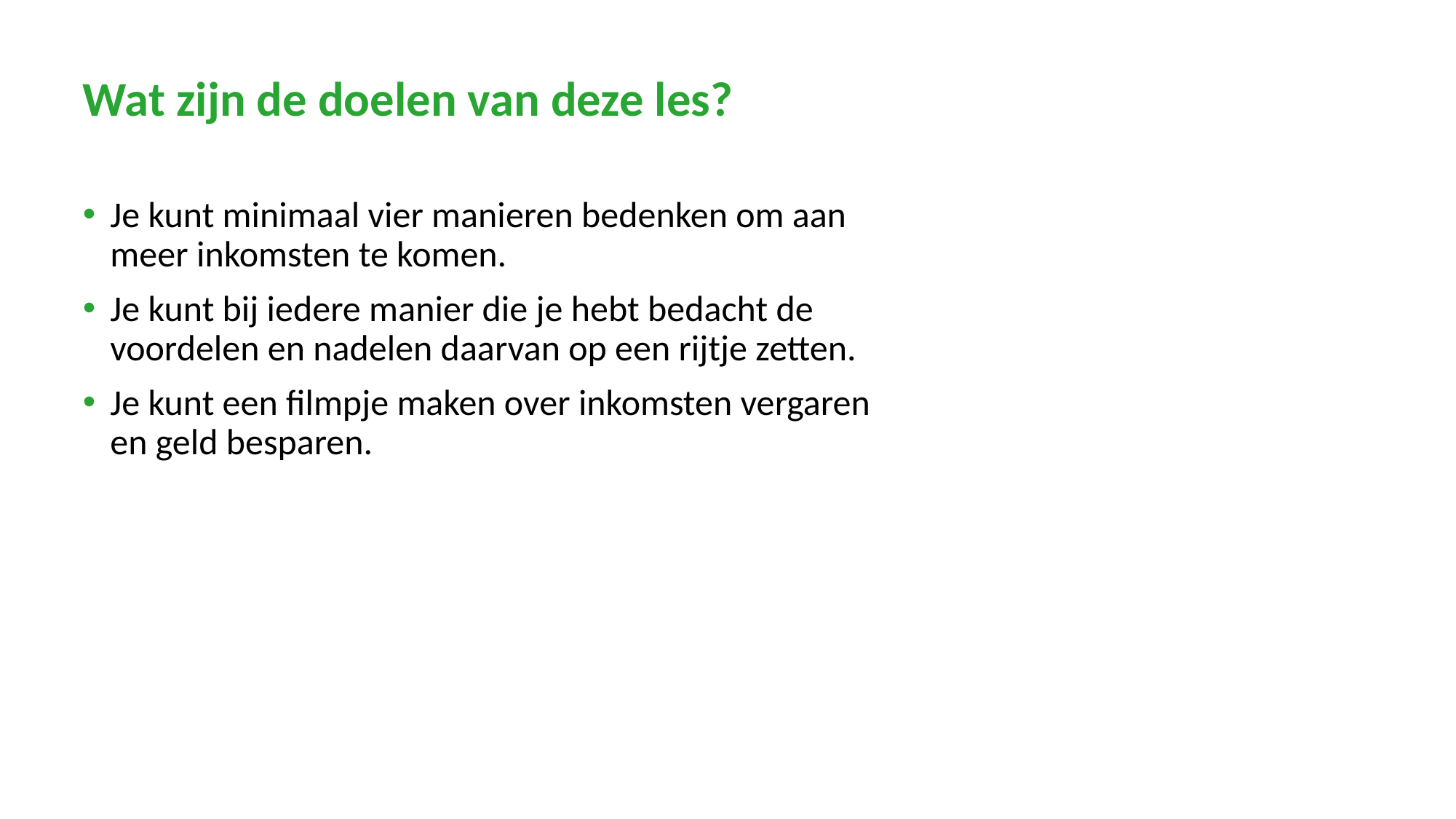

Wat zijn de doelen van deze les?

Je kunt minimaal vier manieren bedenken om aan meer inkomsten te komen.
Je kunt bij iedere manier die je hebt bedacht de voordelen en nadelen daarvan op een rijtje zetten.
Je kunt een filmpje maken over inkomsten vergaren en geld besparen.